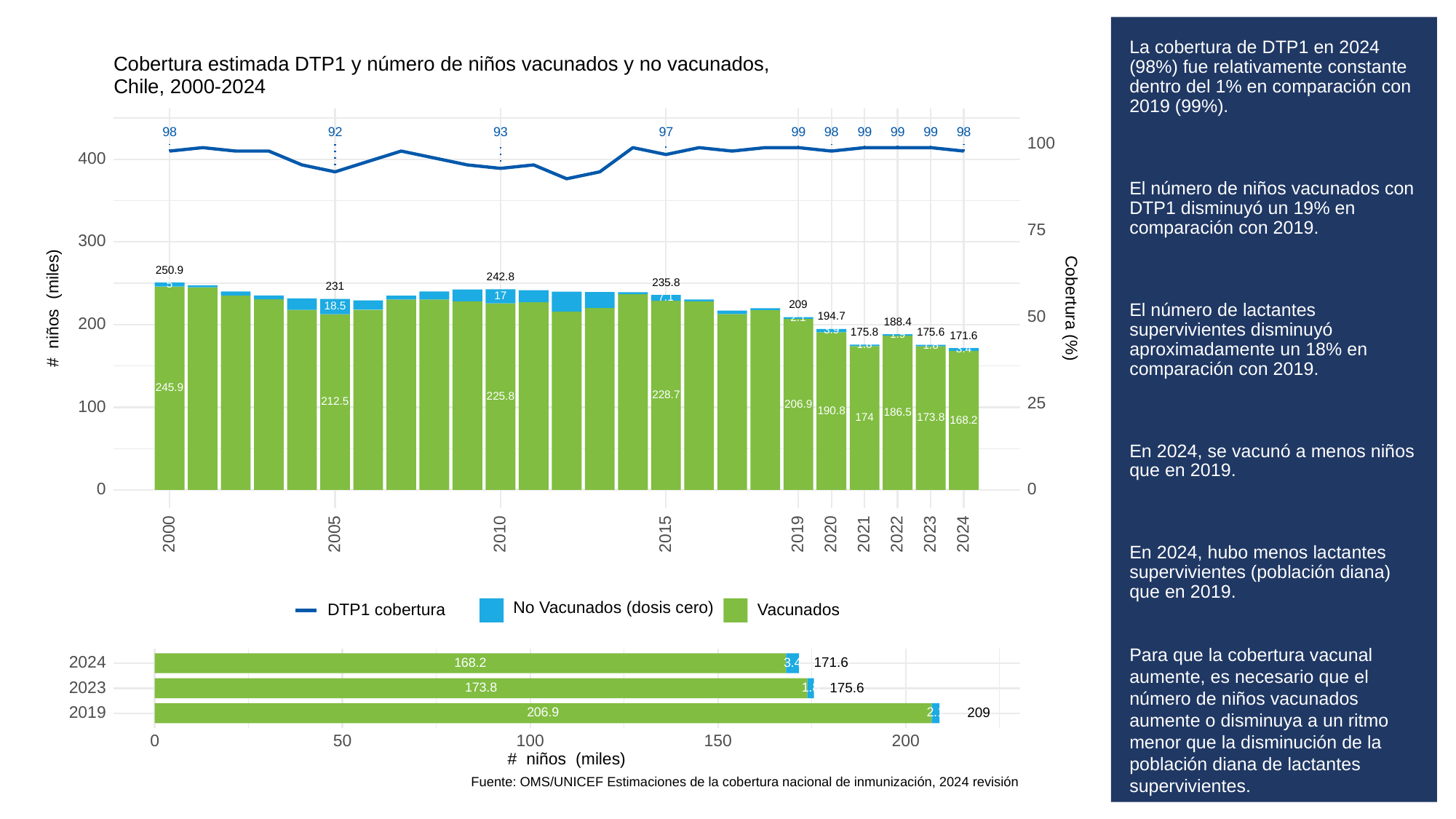

# La cobertura de DTP1 en 2024 (98%) fue relativamente constante dentro del 1% en comparación con 2019 (99%).

El número de niños vacunados con DTP1 disminuyó un 19% en comparación con 2019.

El número de lactantes supervivientes disminuyó aproximadamente un 18% en comparación con 2019.

En 2024, se vacunó a menos niños que en 2019.

En 2024, hubo menos lactantes supervivientes (población diana) que en 2019.

Para que la cobertura vacunal aumente, es necesario que el número de niños vacunados aumente o disminuya a un ritmo menor que la disminución de la población diana de lactantes supervivientes.

Cobertura estimada DTP1 y número de niños vacunados y no vacunados,
Chile, 2000-2024

93
98
92
97
99
98
99
99
99
98
100

400

75
300

250.9
242.8
235.8
5

231

17

7.1

#  niños  (miles)
Cobertura (%)

209

18.5

50

194.7
2.1

188.4
200

3.9
175.8
175.6

1.9
171.6

1.8
1.8

3.4

245.9
228.7
225.8
25
212.5
206.9
100
190.8

186.5
173.8
174
168.2

0
0

2023
2000
2005
2010
2015
2019
2020
2021
2022
2024

No Vacunados (dosis cero)
DTP1 cobertura
Vacunados

2024
171.6
3.4
168.2

2023
175.6
173.8
1.8

2019
209
206.9
2.1

0
50
100
150
200
#  niños  (miles)
Fuente: OMS/UNICEF Estimaciones de la cobertura nacional de inmunización, 2024 revisión